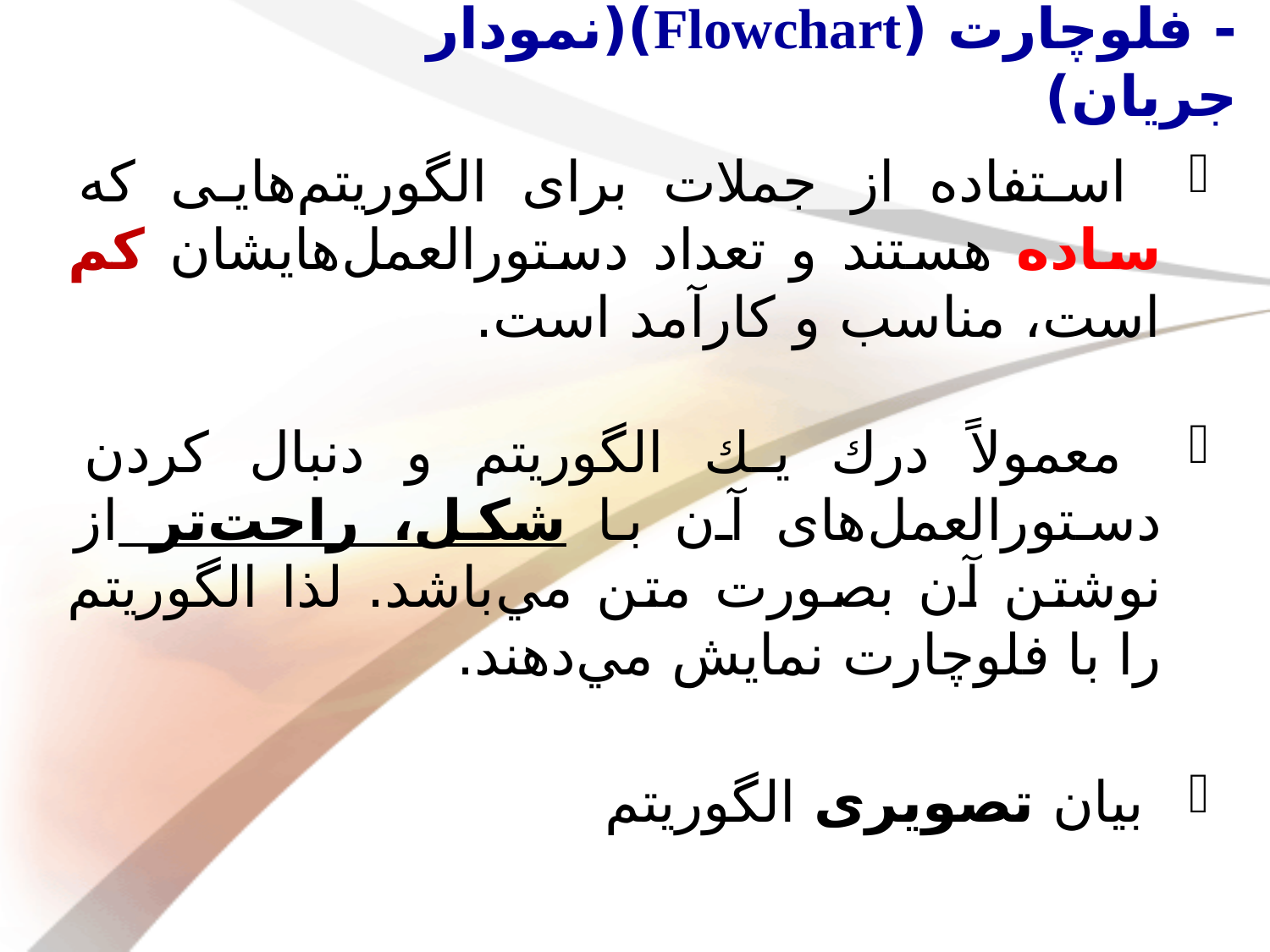

# - فلوچارت (Flowchart)(نمودار جریان)
 استفاده از جملات برای الگوریتم‌هایی که ساده هستند و تعداد دستورالعمل‌هایشان کم است، مناسب و کارآمد است.

 معمولاً درك يك الگوريتم و دنبال کردن دستورالعمل‌های آن با شكل، راحت‌تر از نوشتن آن بصورت متن مي‌باشد. لذا الگوريتم را با فلوچارت نمايش مي‌دهند.

 بیان تصویری الگوریتم